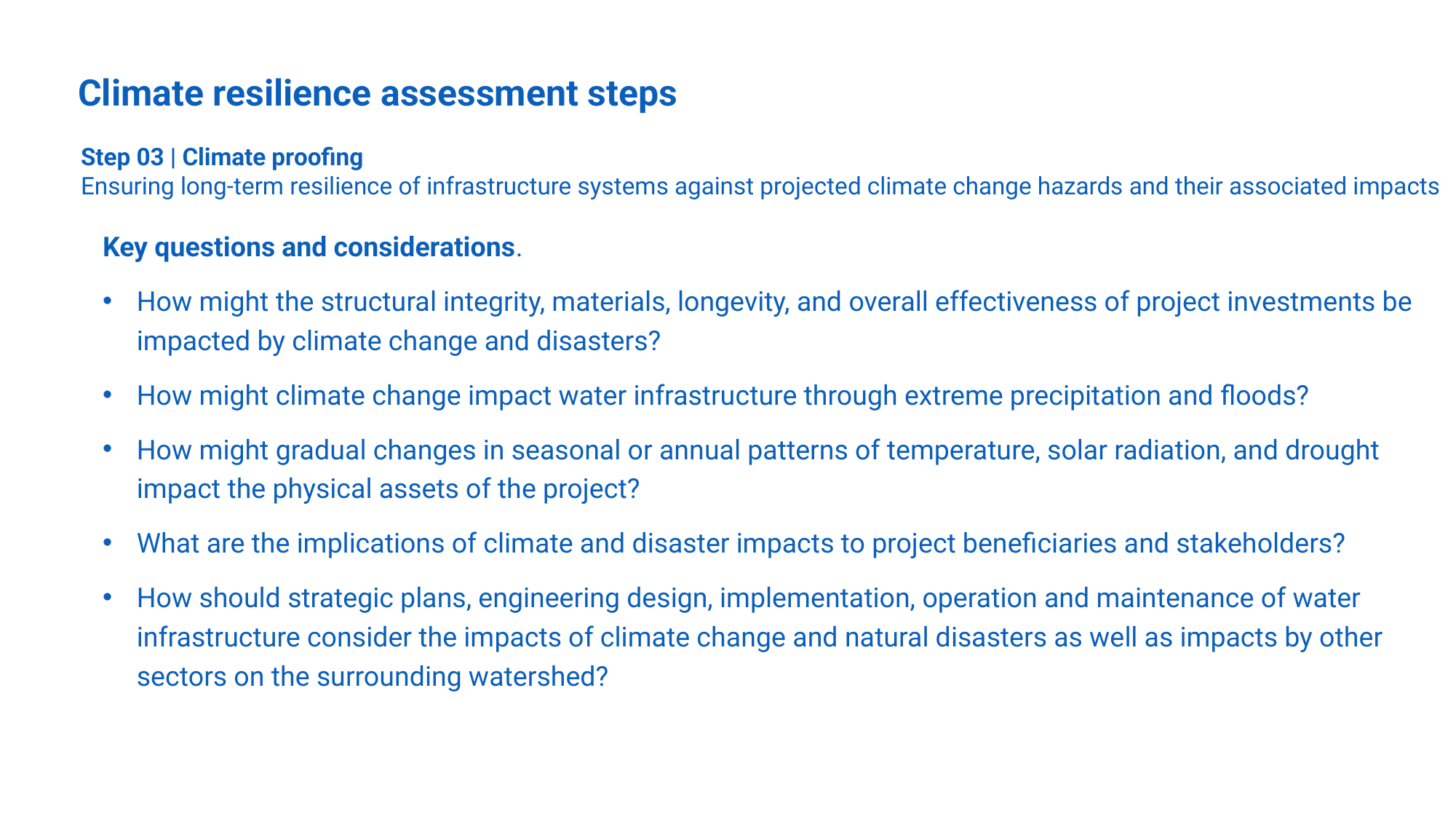

Climate resilience assessment steps
Step 03 | Climate proofing
Ensuring long-term resilience of infrastructure systems against projected climate change hazards and their associated impacts

Key questions and considerations.
How might the structural integrity, materials, longevity, and overall effectiveness of project investments be impacted by climate change and disasters?
How might climate change impact water infrastructure through extreme precipitation and floods?
How might gradual changes in seasonal or annual patterns of temperature, solar radiation, and drought impact the physical assets of the project?
What are the implications of climate and disaster impacts to project beneficiaries and stakeholders?
How should strategic plans, engineering design, implementation, operation and maintenance of water infrastructure consider the impacts of climate change and natural disasters as well as impacts by other sectors on the surrounding watershed?
55